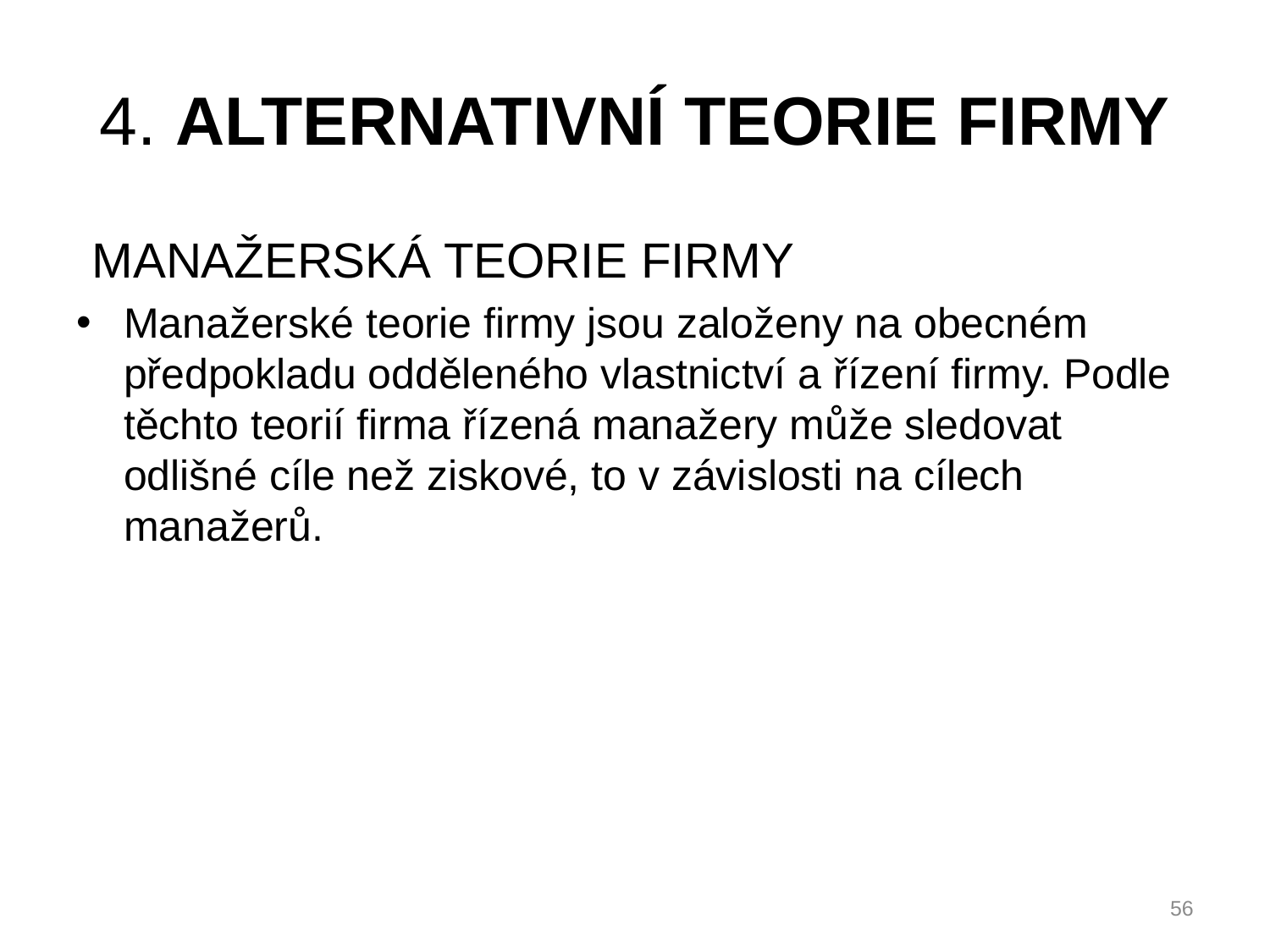

# 4. ALTERNATIVNÍ TEORIE FIRMY
MANAŽERSKÁ TEORIE FIRMY
Manažerské teorie firmy jsou založeny na obecném předpokladu odděleného vlastnictví a řízení firmy. Podle těchto teorií firma řízená manažery může sledovat odlišné cíle než ziskové, to v závislosti na cílech manažerů.
56